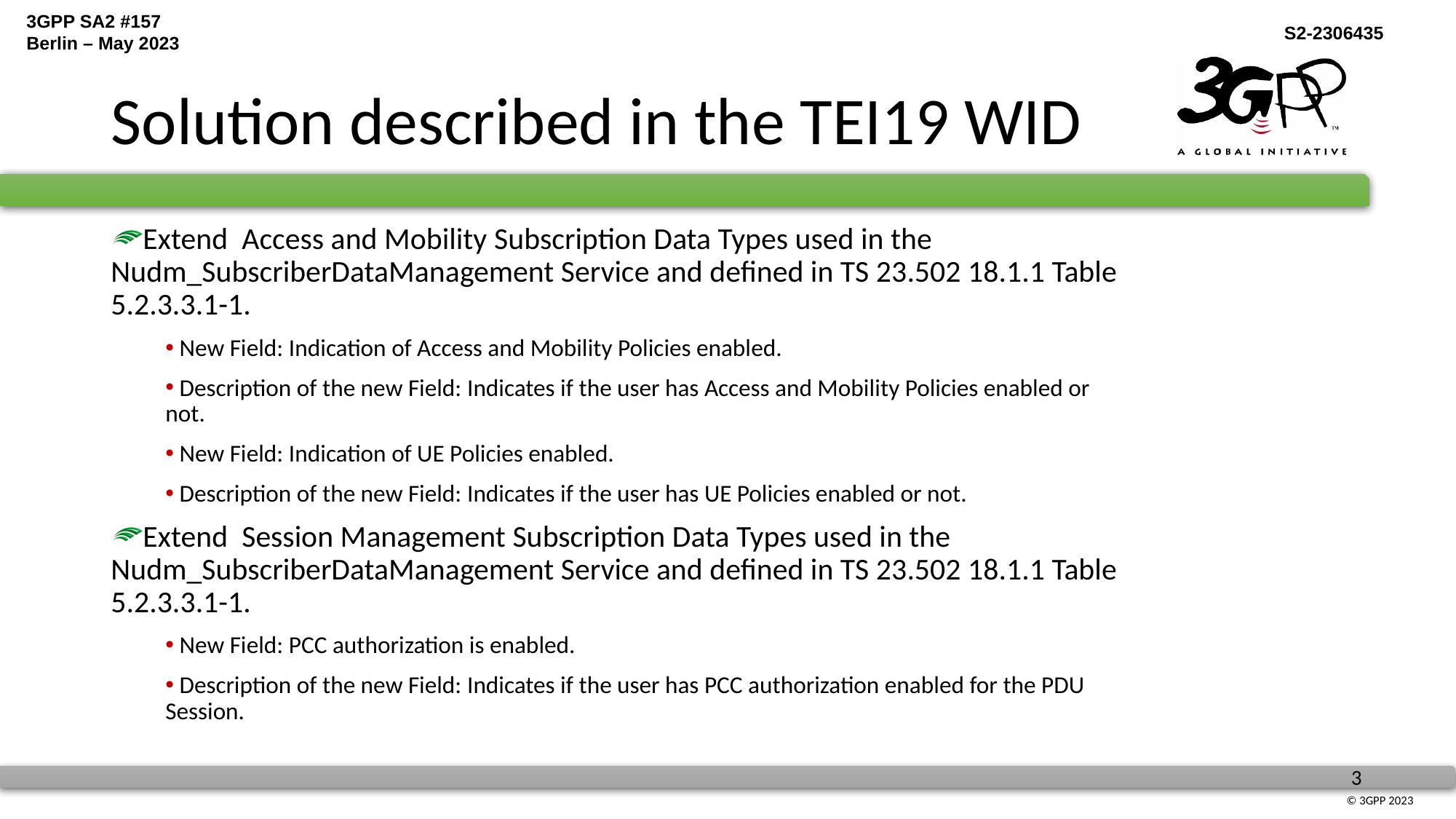

# Solution described in the TEI19 WID
Extend  Access and Mobility Subscription Data Types used in the Nudm_SubscriberDataManagement Service and defined in TS 23.502 18.1.1 Table 5.2.3.3.1-1.
 New Field: Indication of Access and Mobility Policies enabled.
 Description of the new Field: Indicates if the user has Access and Mobility Policies enabled or not.
 New Field: Indication of UE Policies enabled.
 Description of the new Field: Indicates if the user has UE Policies enabled or not.
Extend  Session Management Subscription Data Types used in the Nudm_SubscriberDataManagement Service and defined in TS 23.502 18.1.1 Table 5.2.3.3.1-1.
 New Field: PCC authorization is enabled.
 Description of the new Field: Indicates if the user has PCC authorization enabled for the PDU Session.

DM to include a new explicit indication of whether the UE/SUPI is required/authorized/allowed to receive UE policies, the AMF may be able to infer whether the UE/SUPI is required to receive UE policies based on existing subscription data.